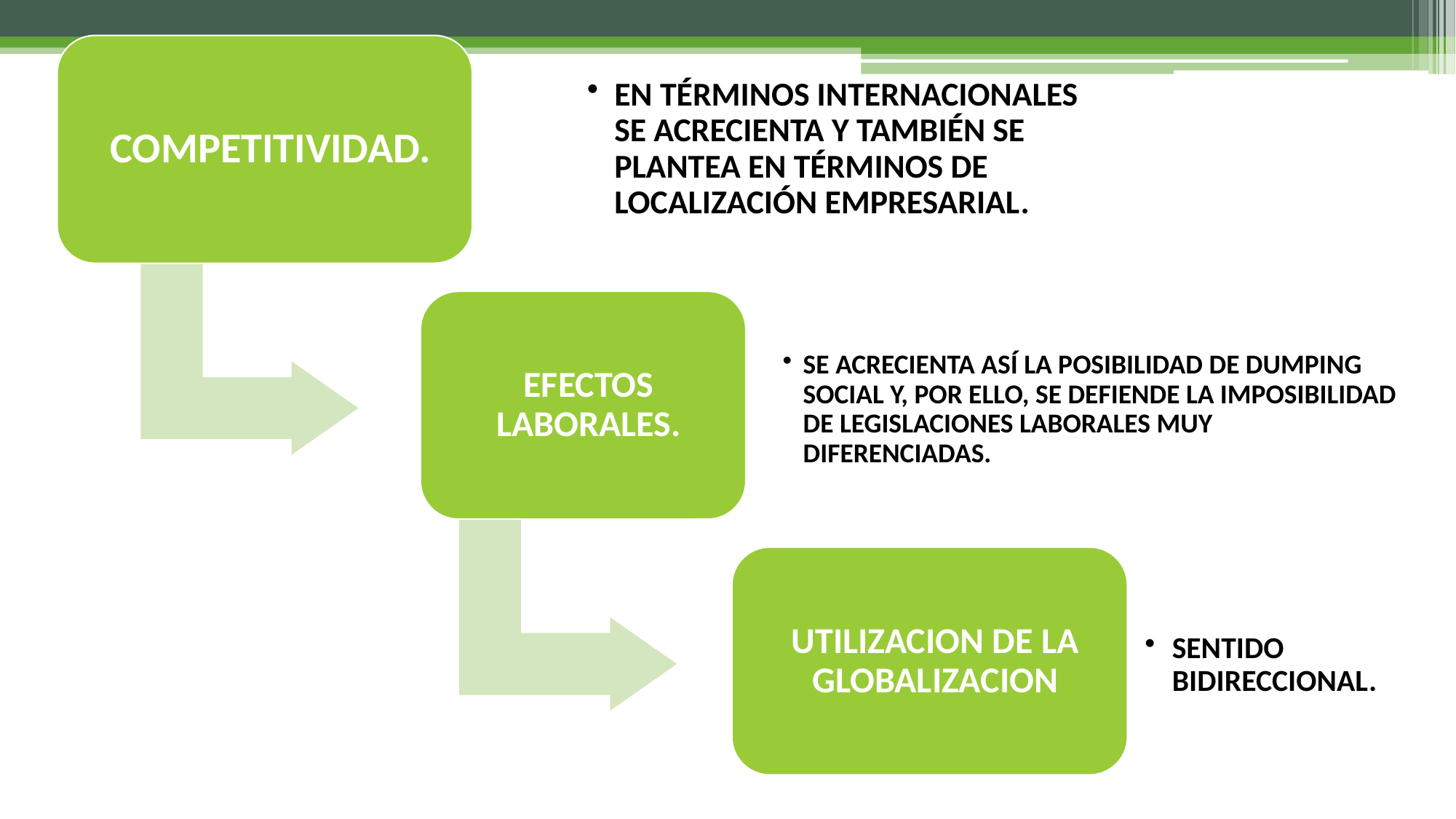

COMPETITIVIDAD.
EN TÉRMINOS INTERNACIONALES SE ACRECIENTA Y TAMBIÉN SE PLANTEA EN TÉRMINOS DE LOCALIZACIÓN EMPRESARIAL.
EFECTOS LABORALES.
SE ACRECIENTA ASÍ LA POSIBILIDAD DE DUMPING SOCIAL Y, POR ELLO, SE DEFIENDE LA IMPOSIBILIDAD DE LEGISLACIONES LABORALES MUY DIFERENCIADAS.
UTILIZACION DE LA GLOBALIZACION
SENTIDO BIDIRECCIONAL.